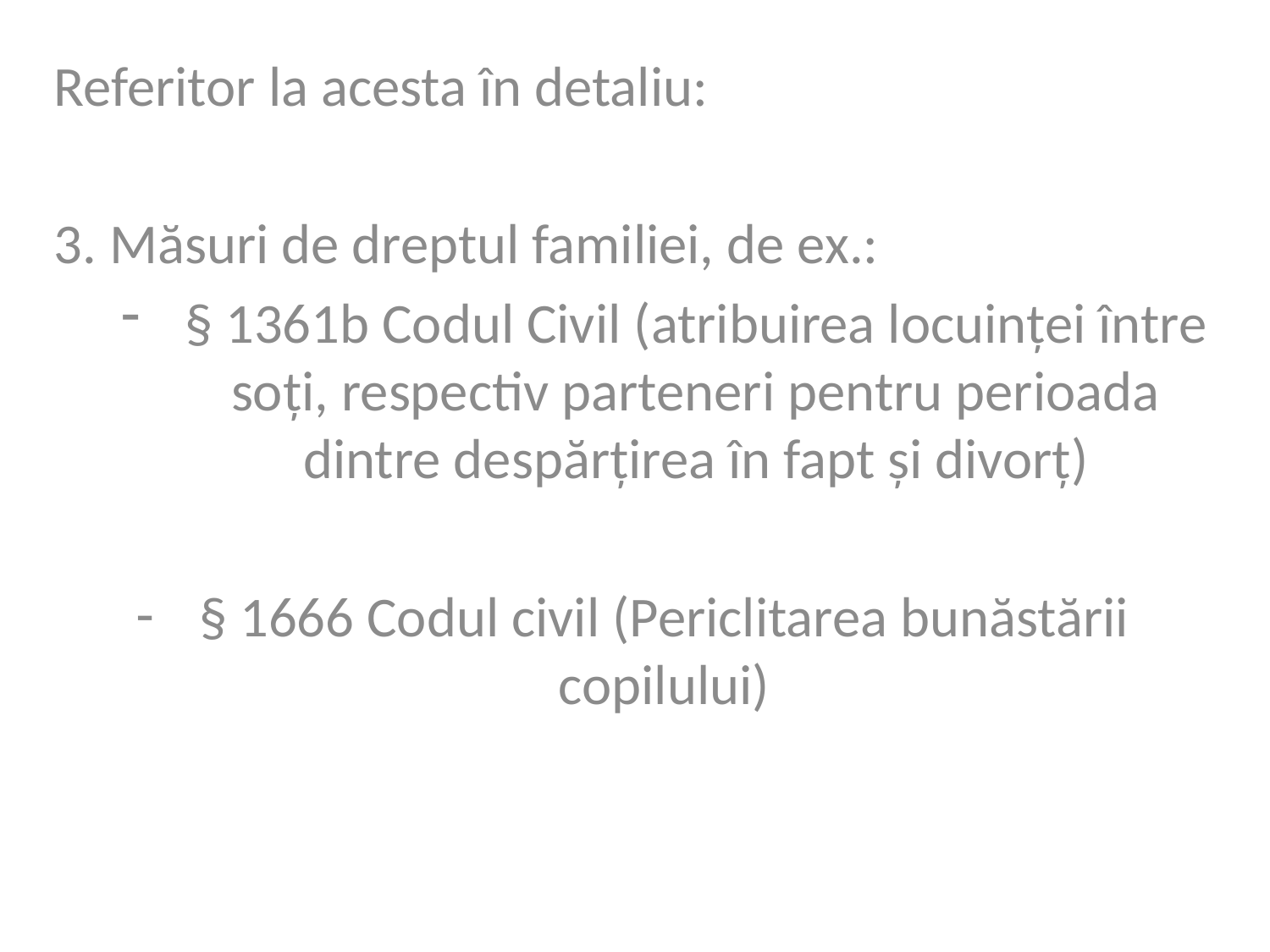

Referitor la acesta în detaliu:

3. Măsuri de dreptul familiei, de ex.:
§ 1361b Codul Civil (atribuirea locuinței între soți, respectiv parteneri pentru perioada dintre despărțirea în fapt și divorț)

§ 1666 Codul civil (Periclitarea bunăstării copilului)